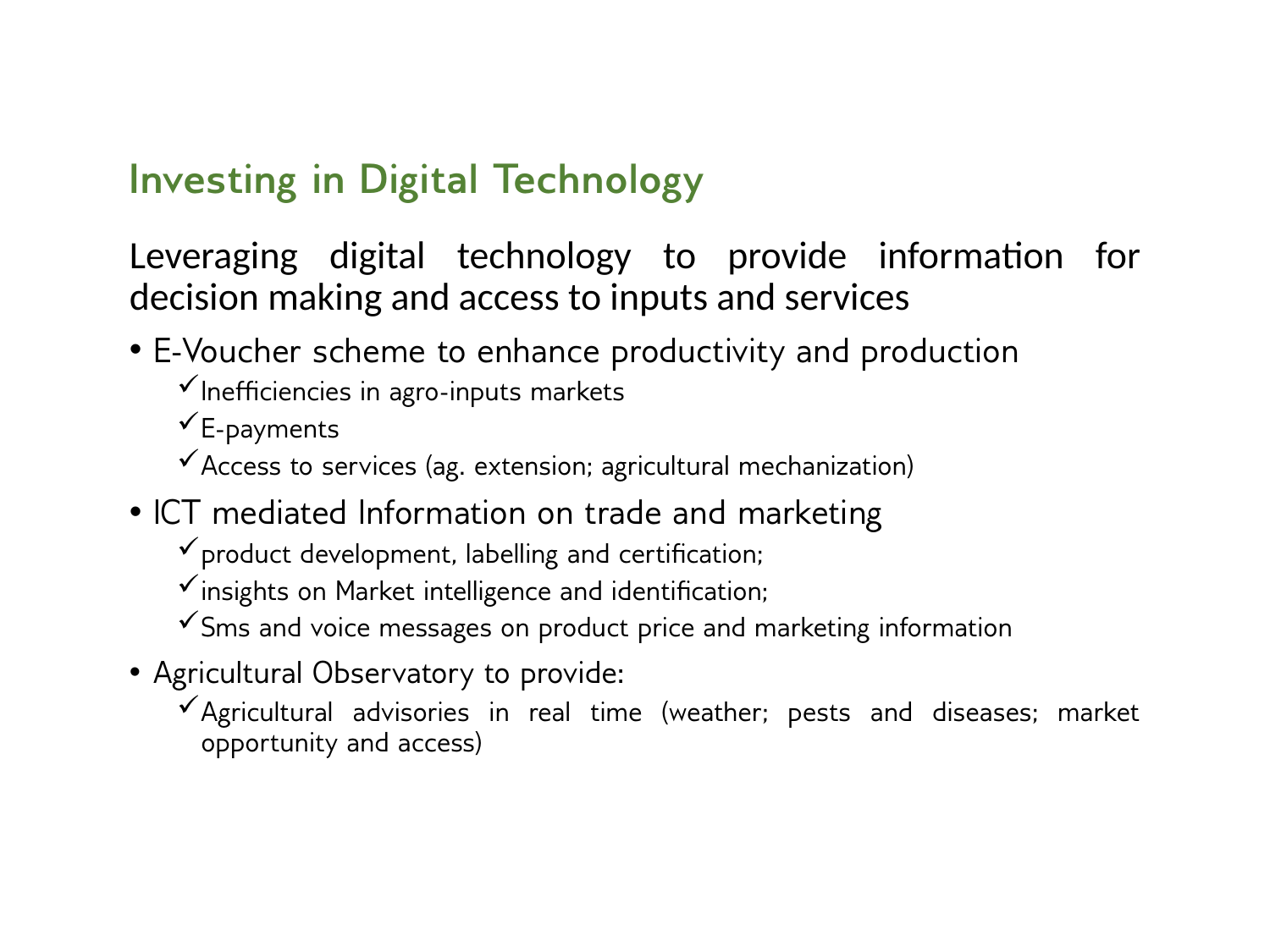

Investing in Digital Technology
Leveraging digital technology to provide information for decision making and access to inputs and services
E-Voucher scheme to enhance productivity and production
Inefficiencies in agro-inputs markets
E-payments
Access to services (ag. extension; agricultural mechanization)
ICT mediated Information on trade and marketing
product development, labelling and certification;
insights on Market intelligence and identification;
Sms and voice messages on product price and marketing information
Agricultural Observatory to provide:
Agricultural advisories in real time (weather; pests and diseases; market opportunity and access)